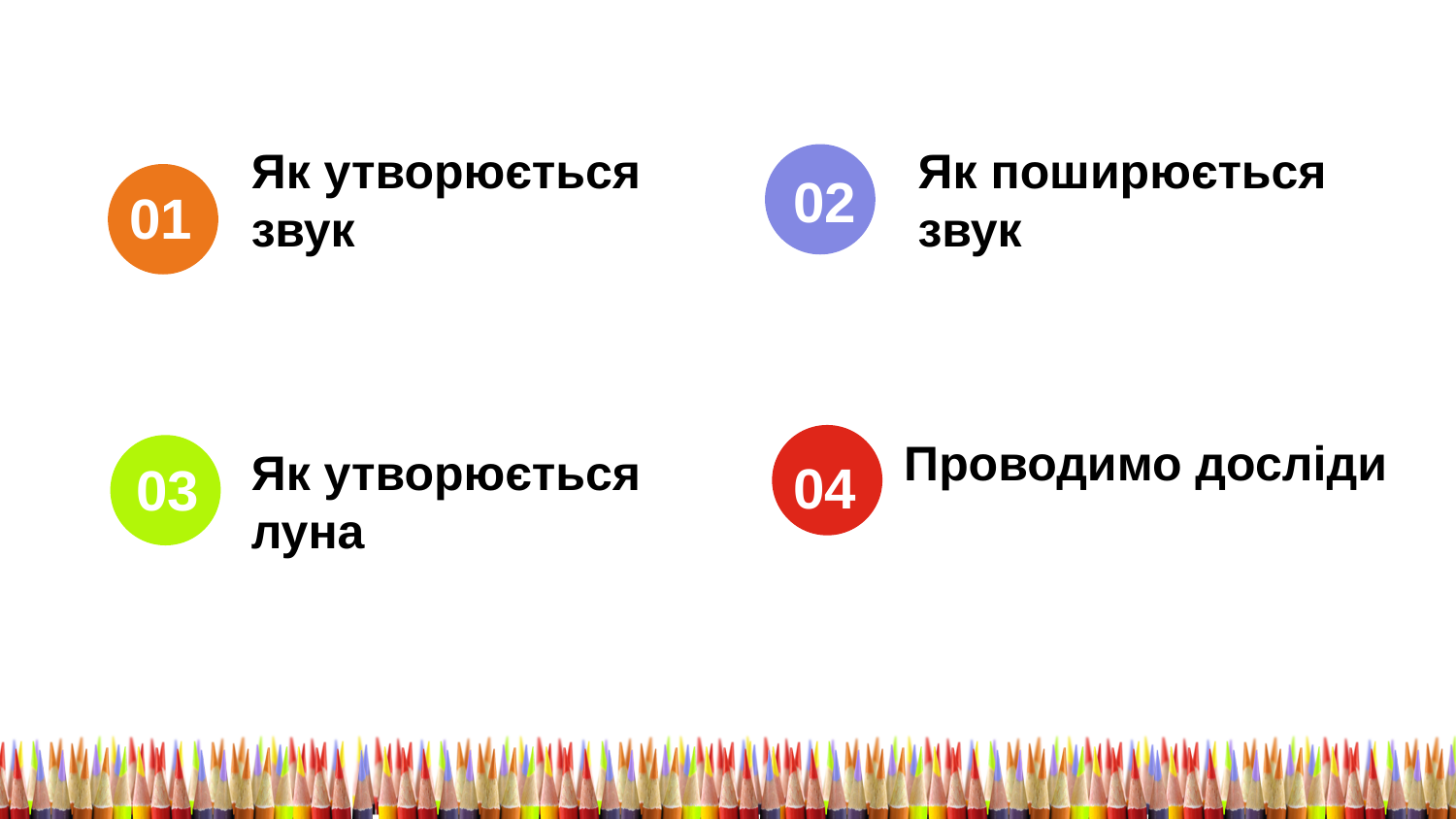

Як утворюється
звук
Як поширюється
звук

02
01

Проводимо досліди
Як утворюється
луна

04
03